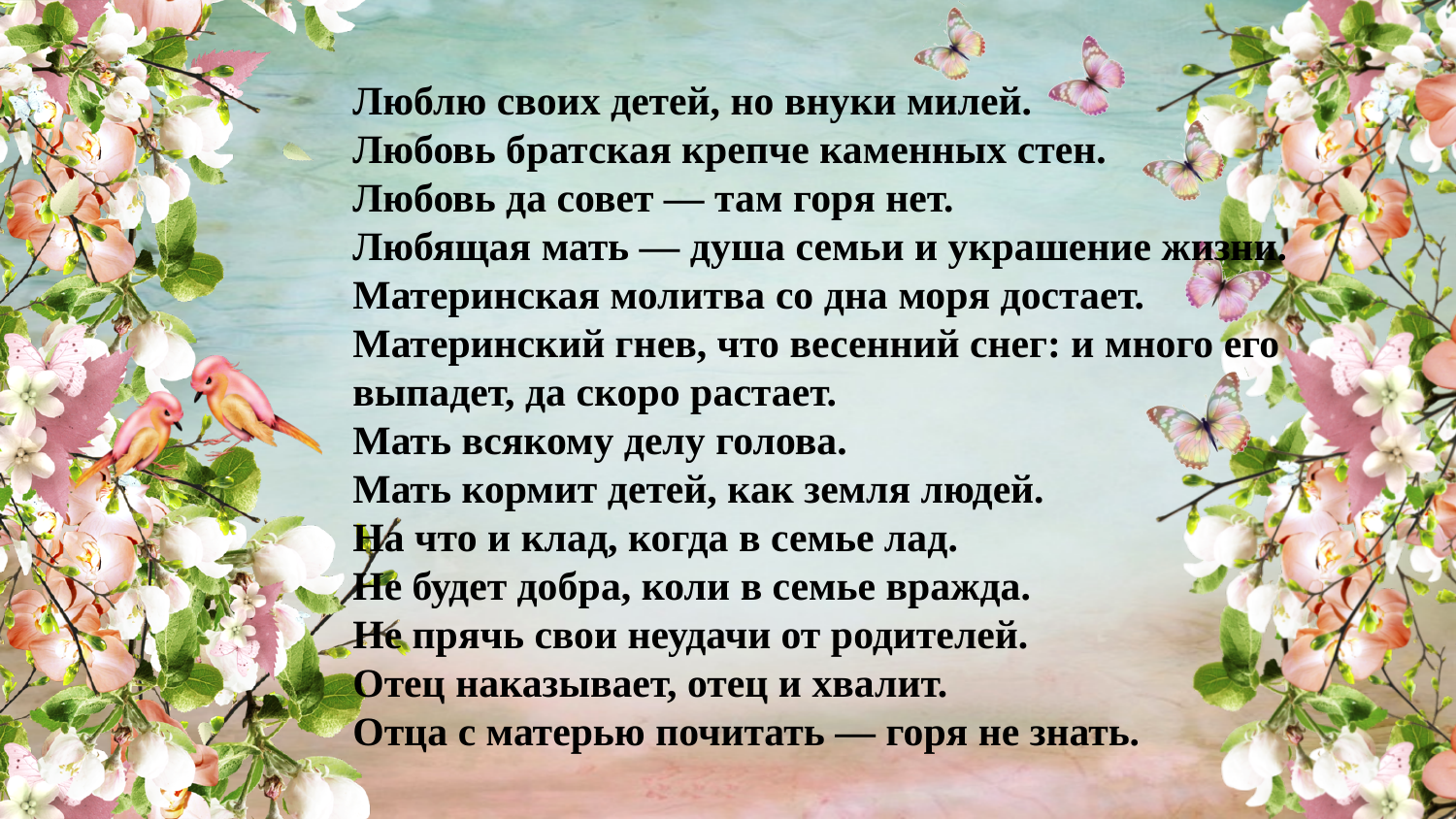

Люблю своих детей, но внуки милей.
Любовь братская крепче каменных стен.
Любовь да совет — там горя нет.
Любящая мать — душа семьи и украшение жизни.
Материнская молитва со дна моря достает.
Материнский гнев, что весенний снег: и много его выпадет, да скоро растает.
Мать всякому делу голова.
Мать кормит детей, как земля людей.
На что и клад, когда в семье лад.
Не будет добра, коли в семье вражда.
Не прячь свои неудачи от родителей.
Отец наказывает, отец и хвалит.
Отца с матерью почитать — горя не знать.